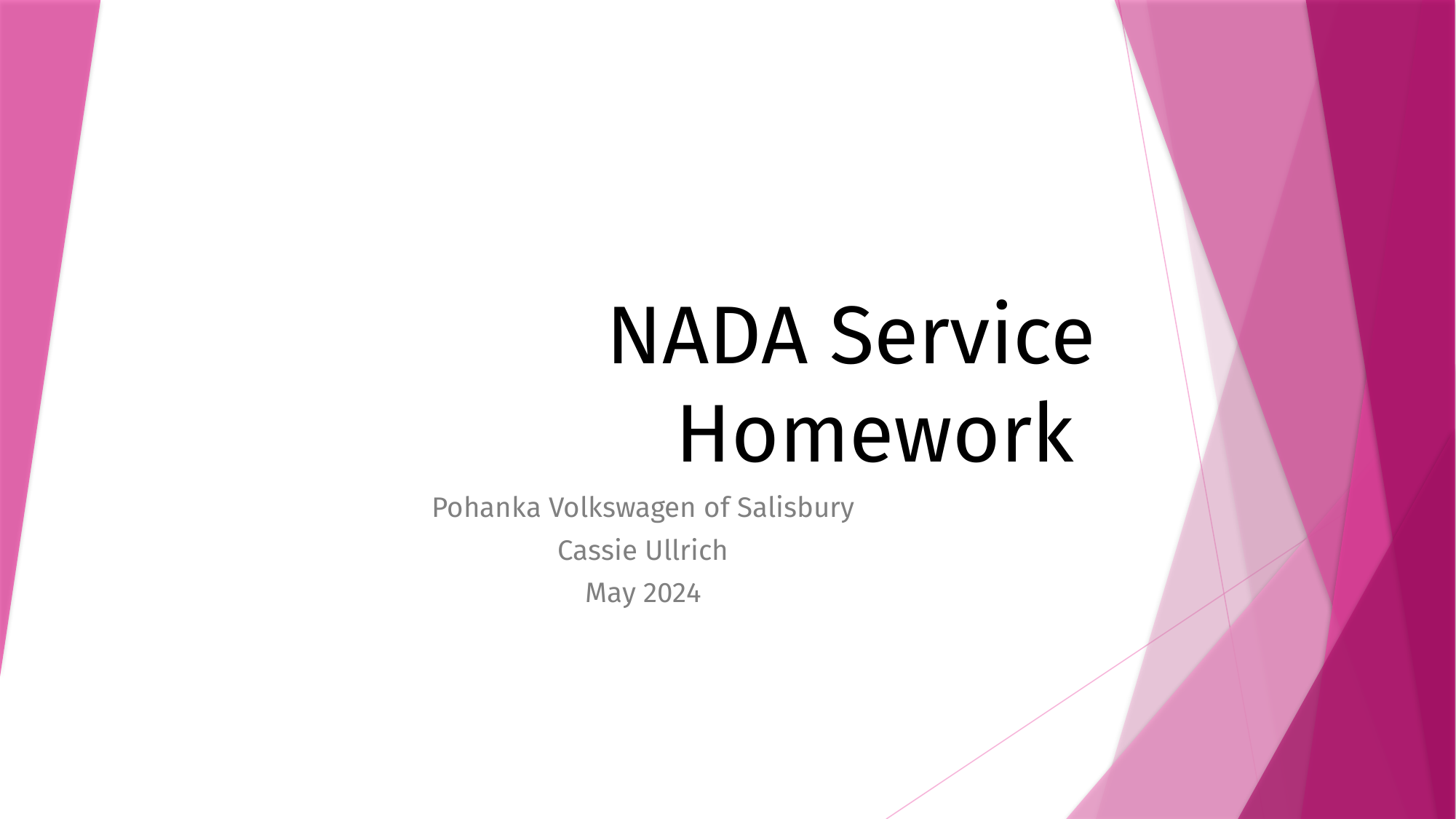

# NADA Service Homework
Pohanka Volkswagen of Salisbury
Cassie Ullrich
May 2024